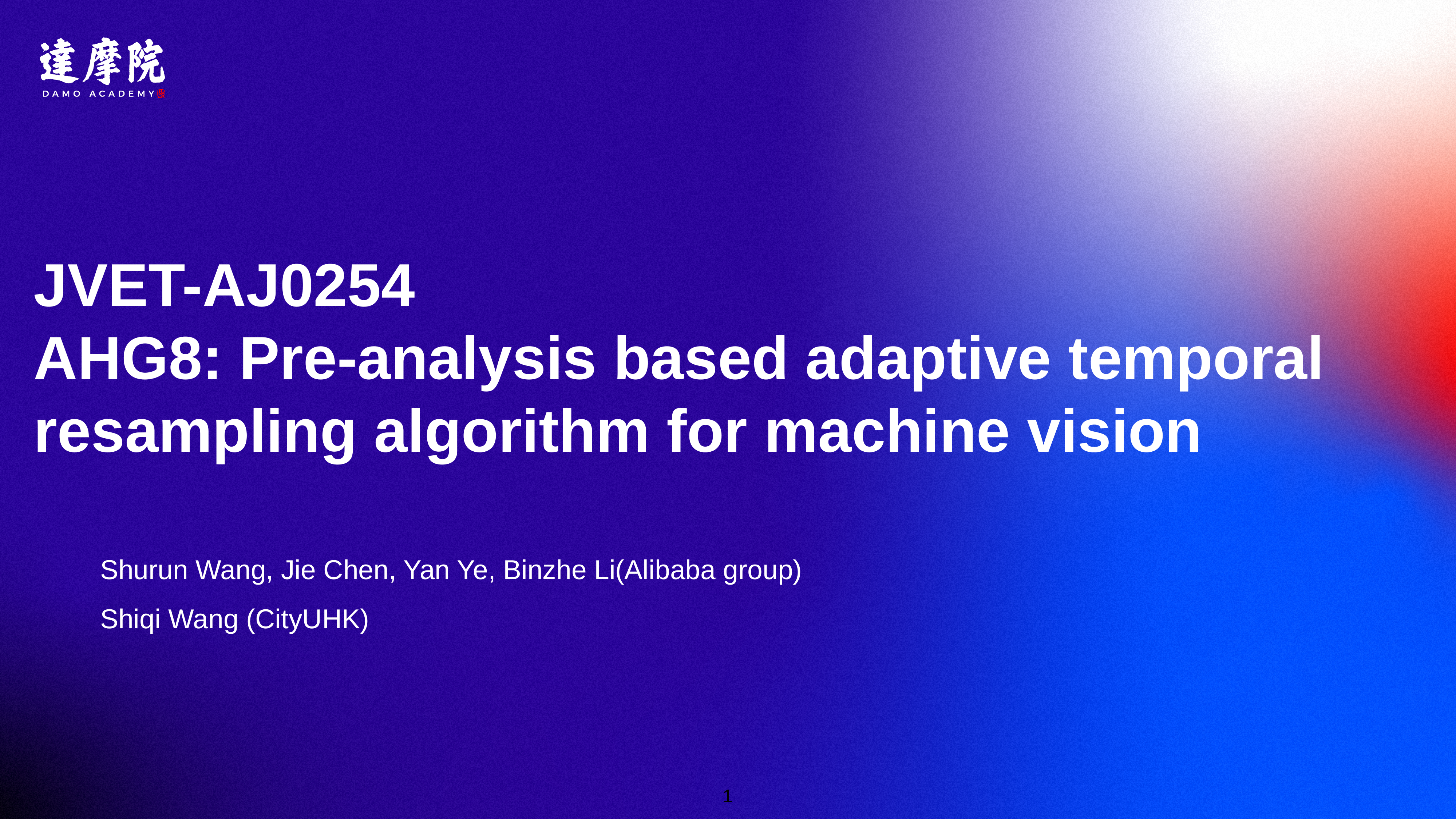

JVET-AJ0254
AHG8: Pre-analysis based adaptive temporal resampling algorithm for machine vision
Shurun Wang, Jie Chen, Yan Ye, Binzhe Li(Alibaba group)
Shiqi Wang (CityUHK)
1